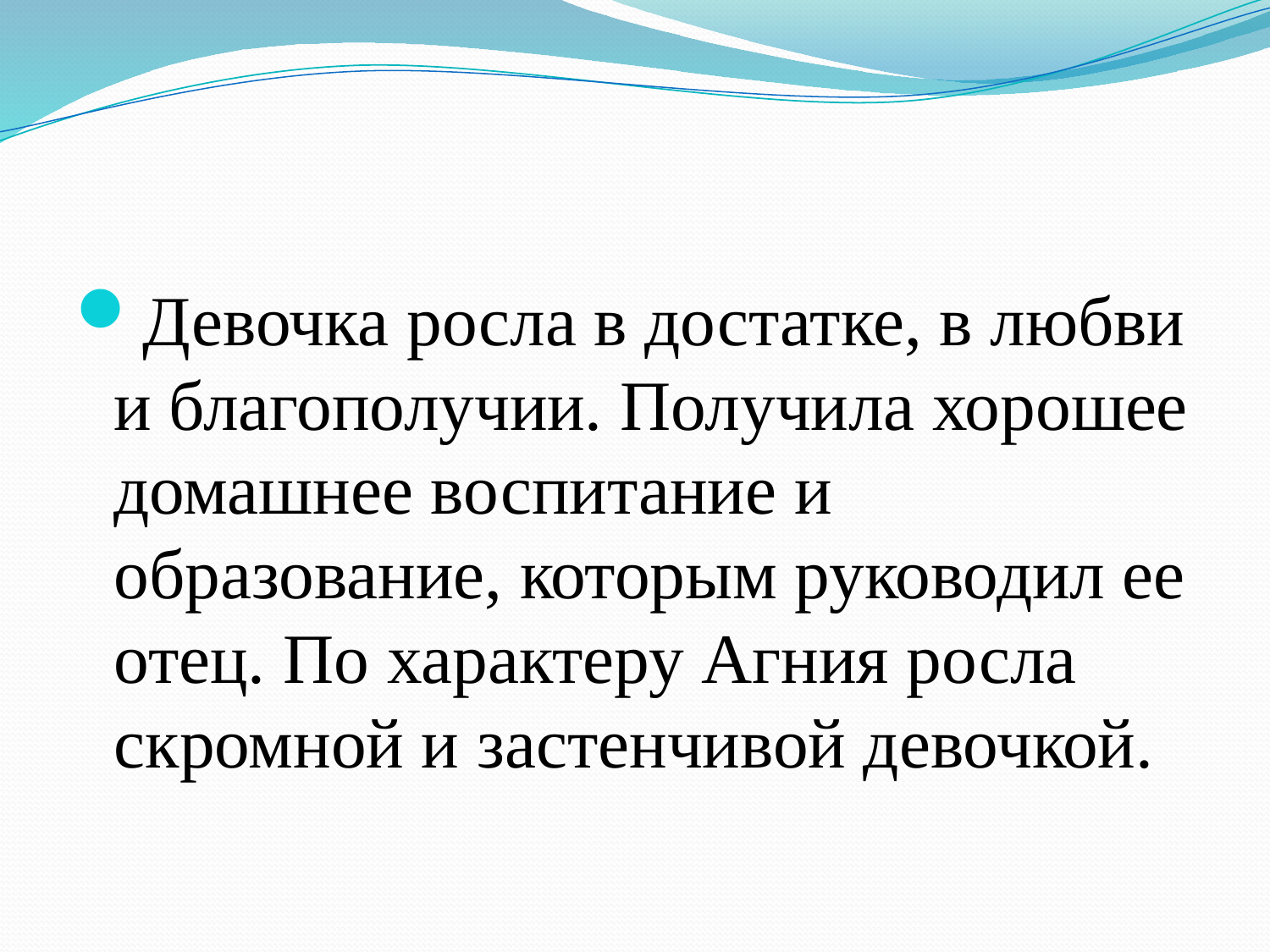

#
Девочка росла в достатке, в любви и благополучии. Получила хорошее домашнее воспитание и образование, которым руководил ее отец. По характеру Агния росла скромной и застенчивой девочкой.